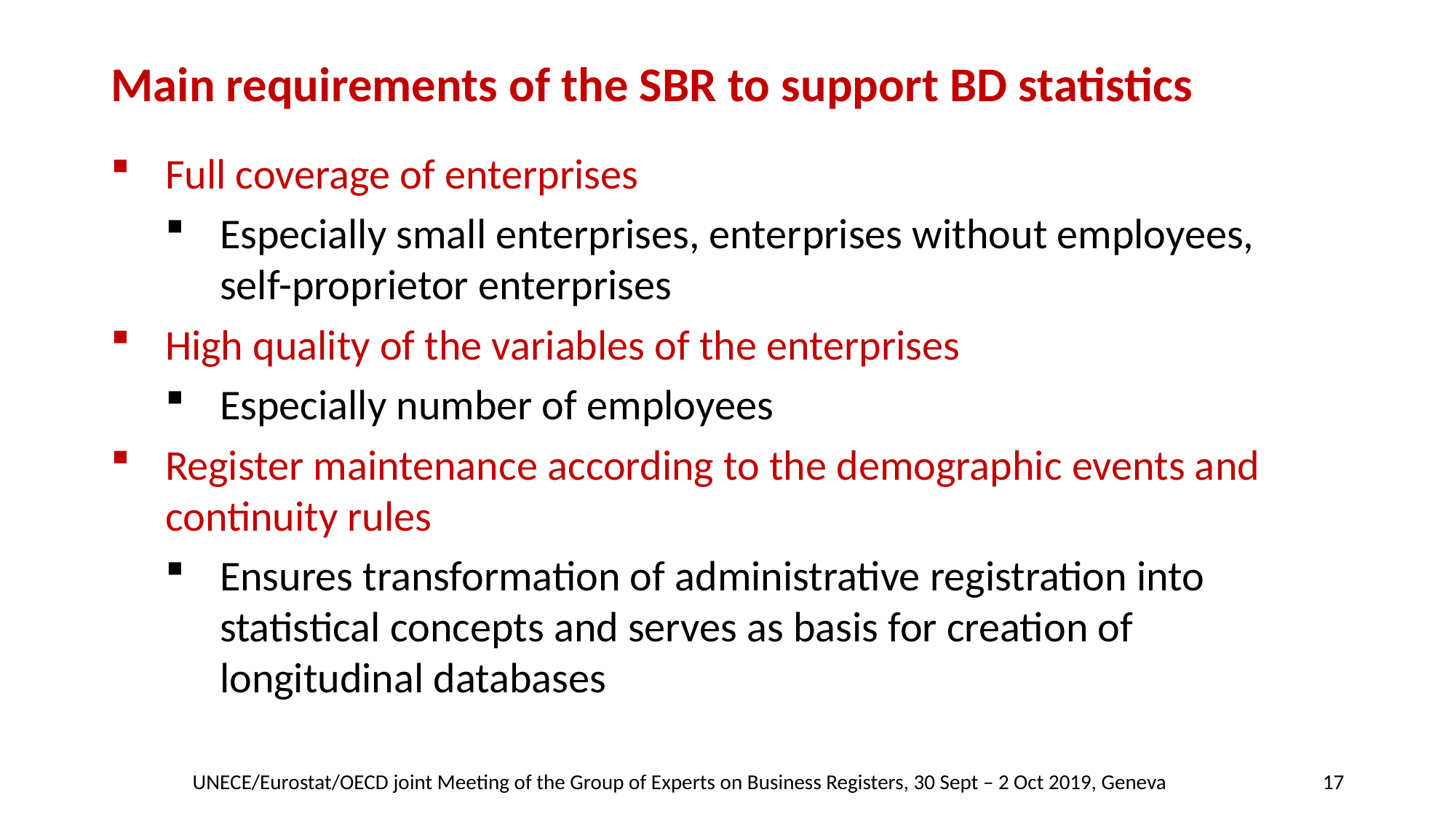

# Main requirements of the SBR to support BD statistics
Full coverage of enterprises
Especially small enterprises, enterprises without employees, self-proprietor enterprises
High quality of the variables of the enterprises
Especially number of employees
Register maintenance according to the demographic events and continuity rules
Ensures transformation of administrative registration into statistical concepts and serves as basis for creation of longitudinal databases
UNECE/Eurostat/OECD joint Meeting of the Group of Experts on Business Registers, 30 Sept – 2 Oct 2019, Geneva
17